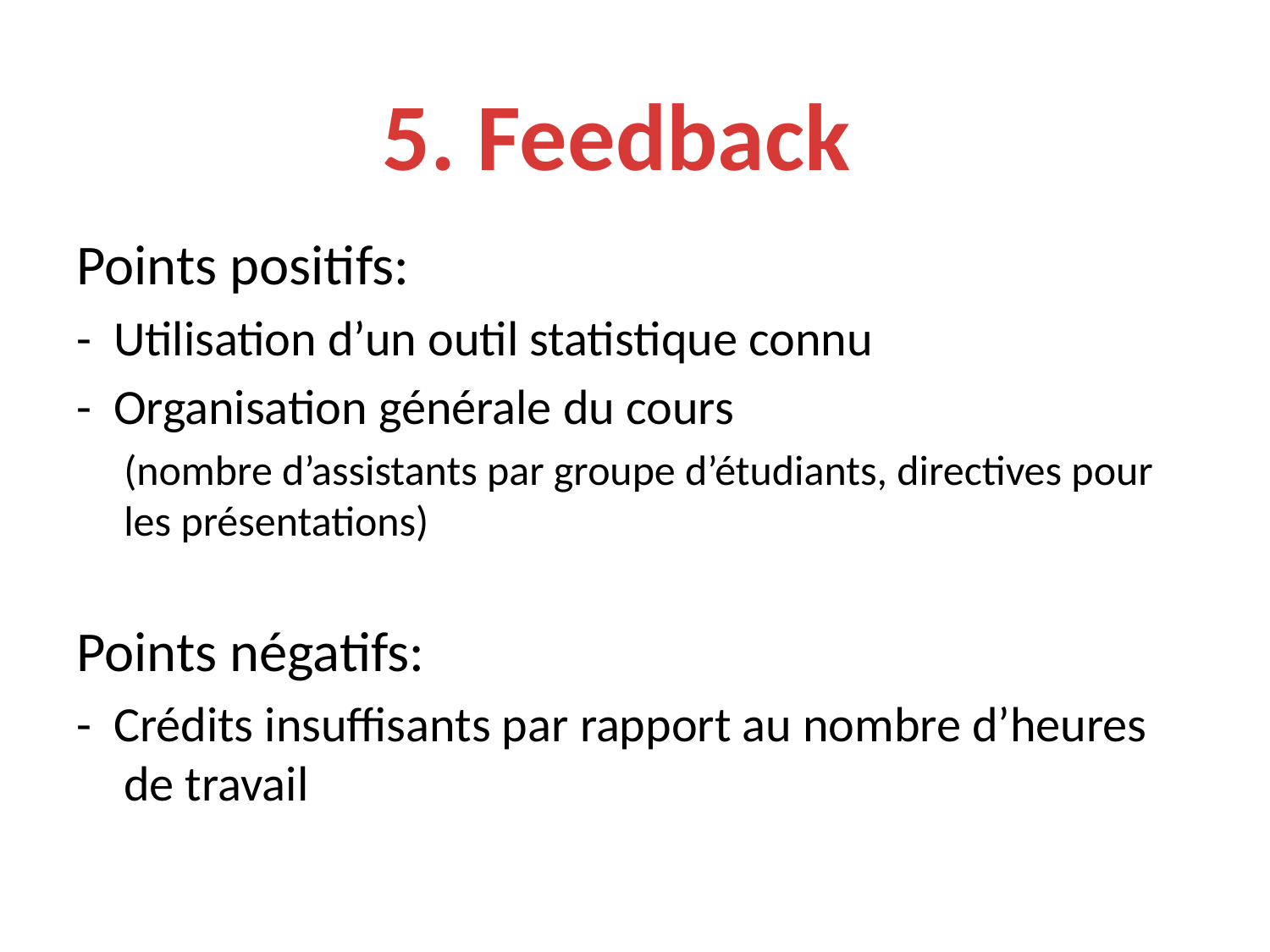

5. Feedback
Points positifs:
-  Utilisation d’un outil statistique connu
-  Organisation générale du cours
     (nombre d’assistants par groupe d’étudiants, directives pour   les présentations)

Points négatifs:
-  Crédits insuffisants par rapport au nombre d’heures de travail